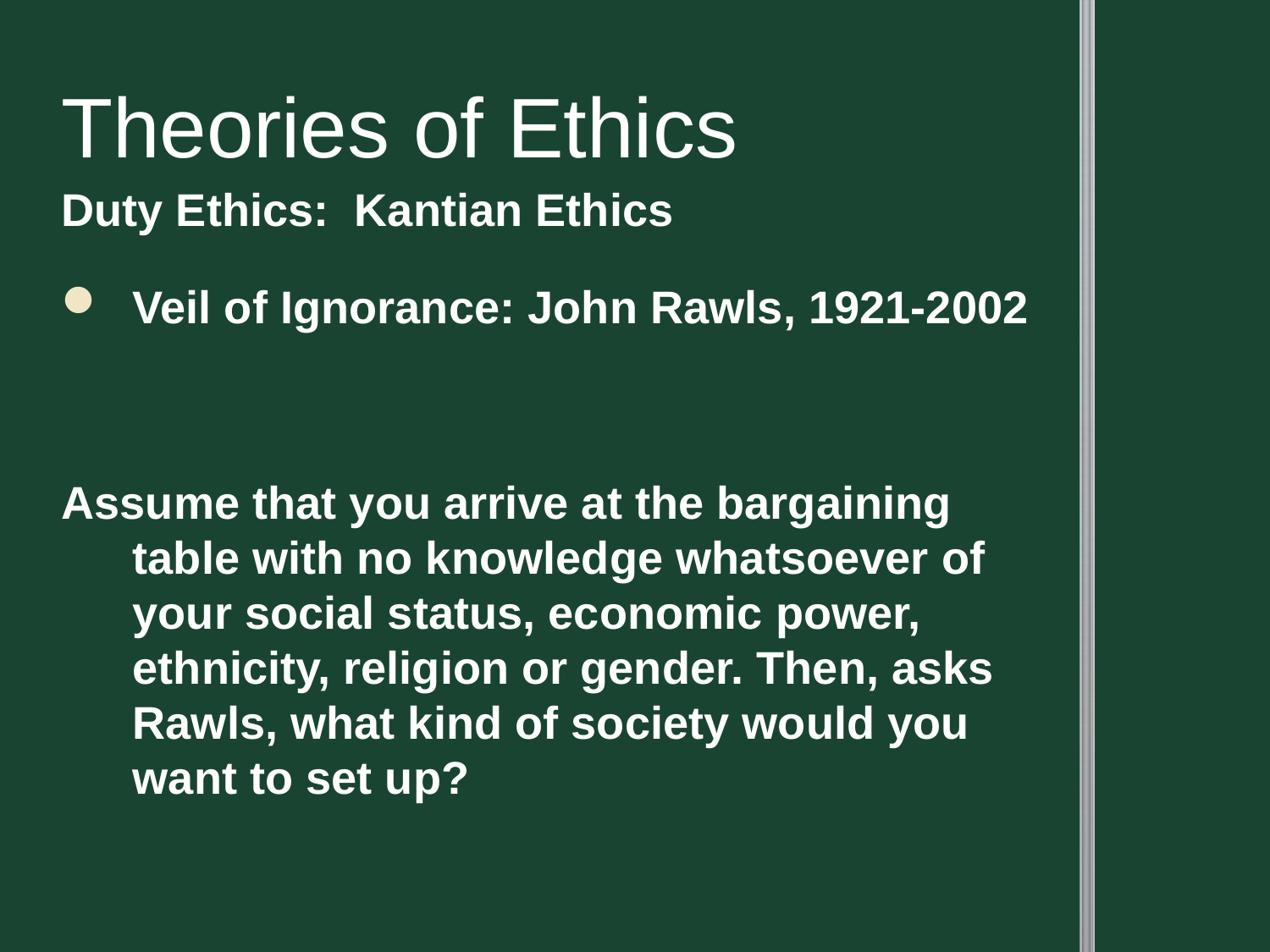

# Theories of Ethics
Duty Ethics:  Kantian Ethics
Veil of Ignorance: John Rawls, 1921-2002

Assume that you arrive at the bargaining table with no knowledge whatsoever of your social status, economic power, ethnicity, religion or gender. Then, asks Rawls, what kind of society would you want to set up?